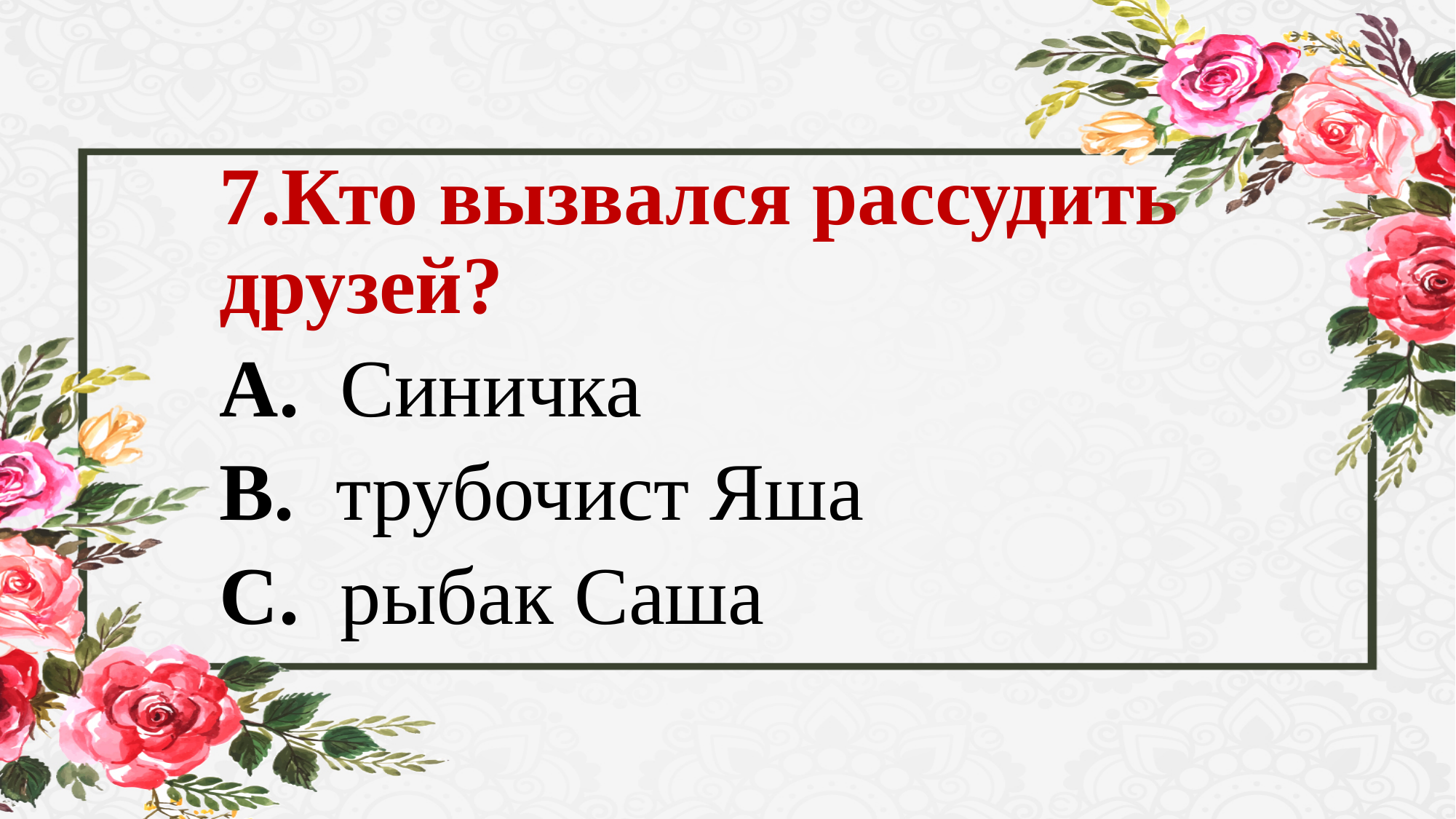

#
7.Кто вызвался рассудить друзей?
A.  Синичка
B.  трубочист Яша
C.  рыбак Саша